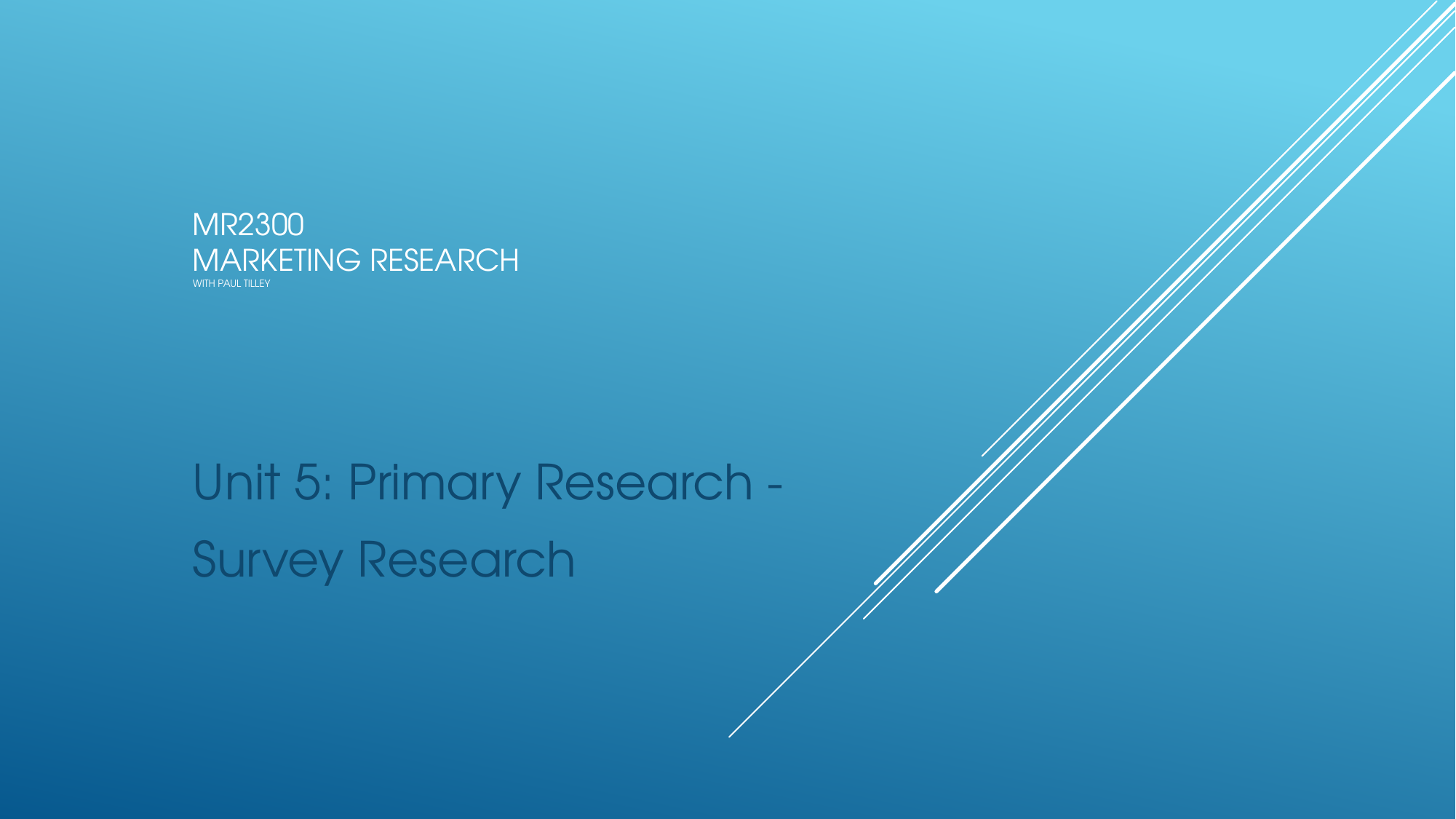

# MR2300 Marketing Research with Paul Tilley
Unit 5: Primary Research -
Survey Research